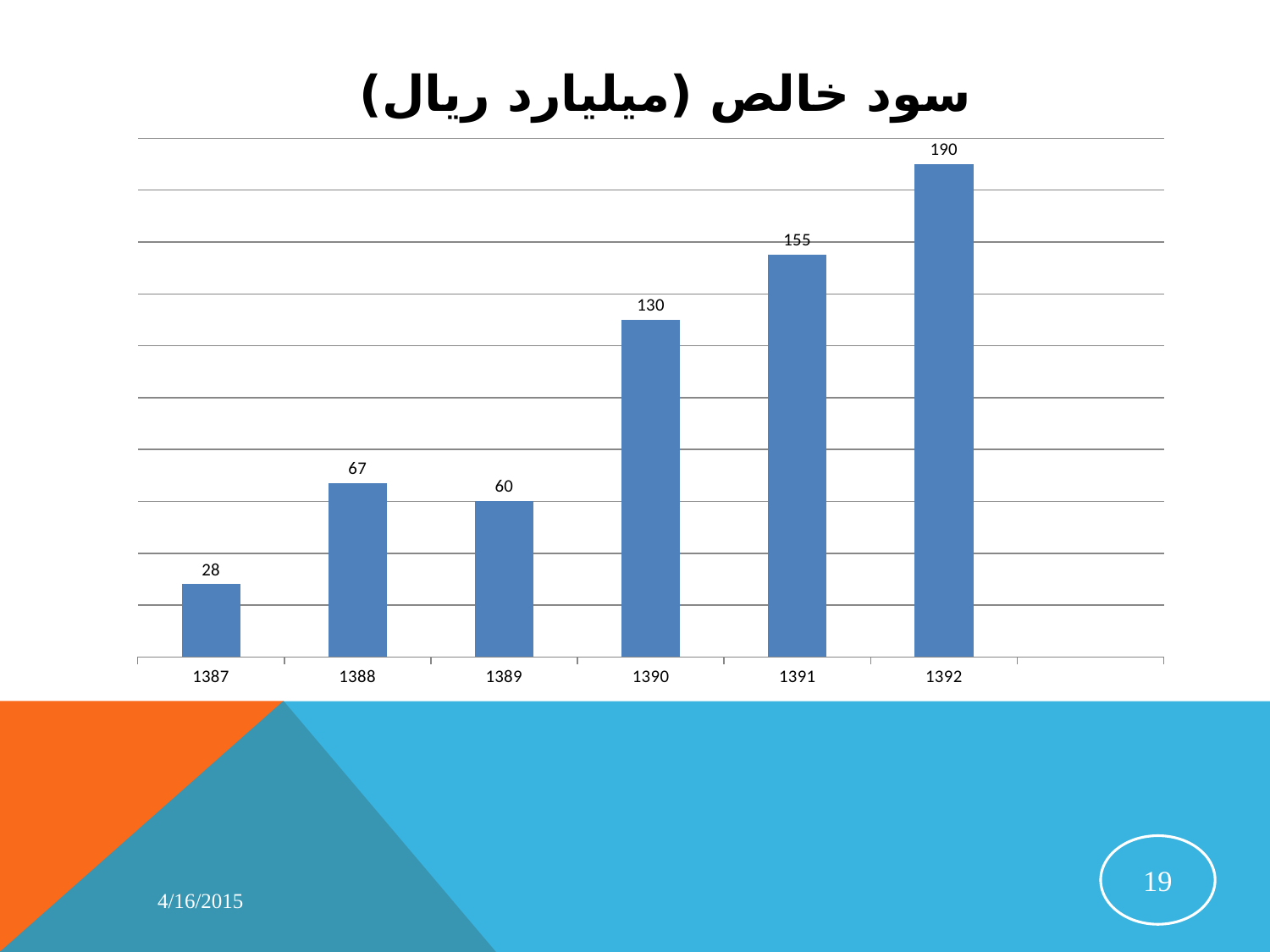

# سود خالص (میلیارد ریال)

### Chart

| Category |  |
|---|---|
| 1387 | 28.0 |
| 1388 | 67.0 |
| 1389 | 60.0 |
| 1390 | 130.0 |
| 1391 | 155.0 |
| 1392 | 190.0 |
|  | None |
19
4/16/2015